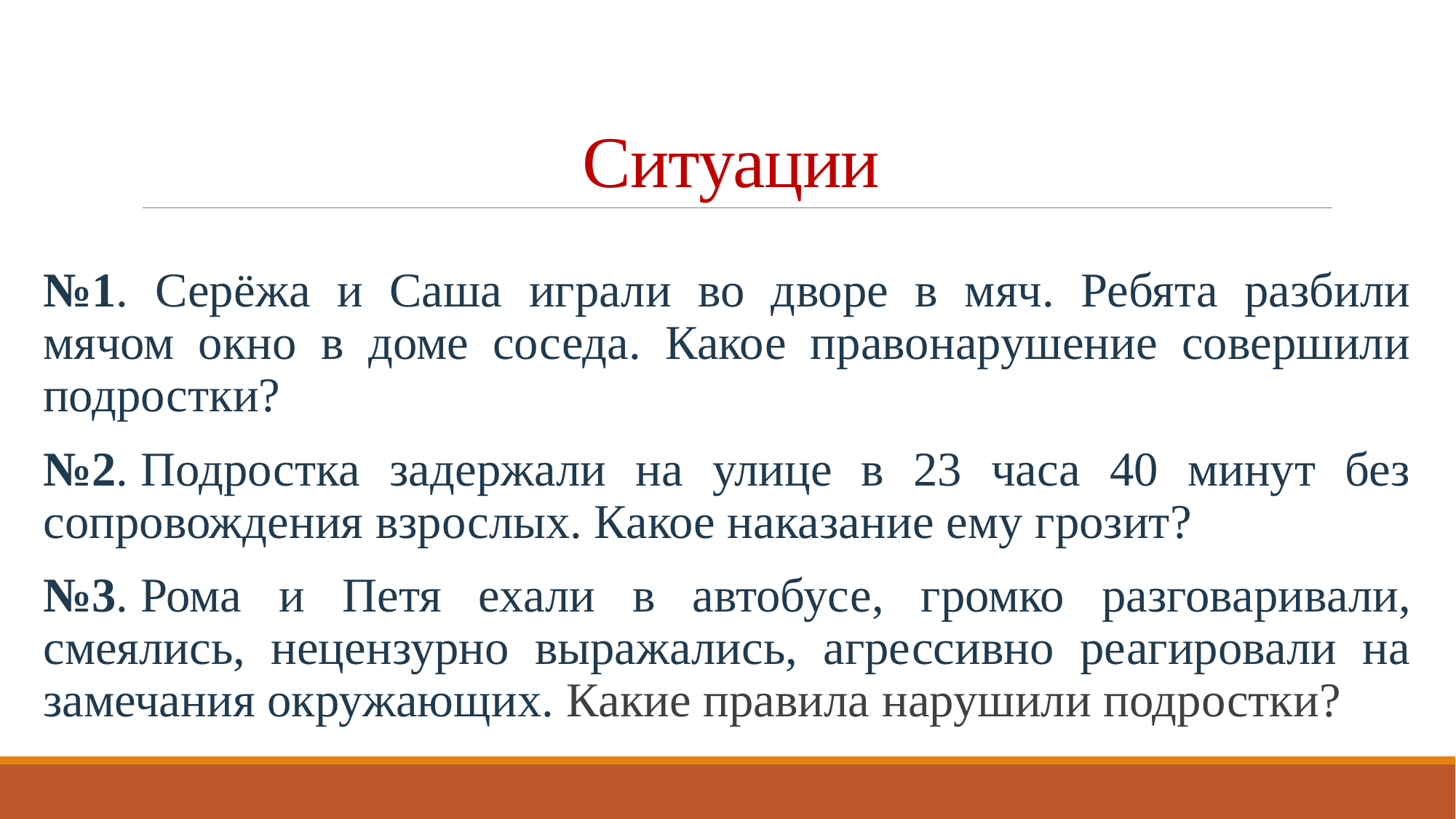

# Ситуации

№1. Серёжа и Саша играли во дворе в мяч. Ребята разбили мячом окно в доме соседа. Какое правонарушение совершили подростки?
№2. Подростка задержали на улице в 23 часа 40 минут без сопровождения взрослых. Какое наказание ему грозит?
№3. Рома и Петя ехали в автобусе, громко разговаривали, смеялись, нецензурно выражались, агрессивно реагировали на замечания окружающих. Какие правила нарушили подростки?